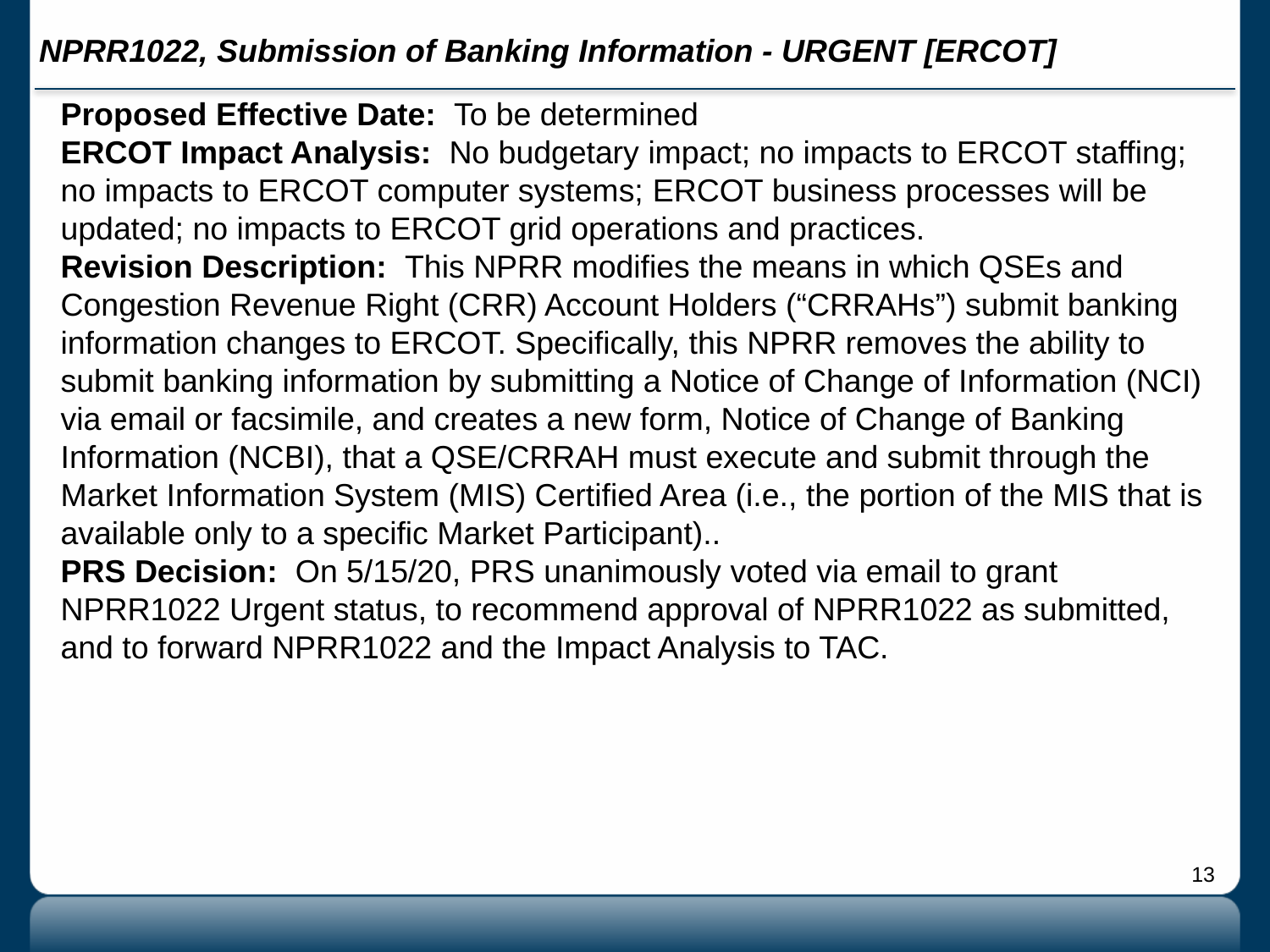

# NPRR1022, Submission of Banking Information - URGENT [ERCOT]
Proposed Effective Date:  To be determined
ERCOT Impact Analysis:  No budgetary impact; no impacts to ERCOT staffing; no impacts to ERCOT computer systems; ERCOT business processes will be updated; no impacts to ERCOT grid operations and practices.
Revision Description:  This NPRR modifies the means in which QSEs and Congestion Revenue Right (CRR) Account Holders (“CRRAHs”) submit banking information changes to ERCOT. Specifically, this NPRR removes the ability to submit banking information by submitting a Notice of Change of Information (NCI) via email or facsimile, and creates a new form, Notice of Change of Banking Information (NCBI), that a QSE/CRRAH must execute and submit through the Market Information System (MIS) Certified Area (i.e., the portion of the MIS that is available only to a specific Market Participant)..
PRS Decision:  On 5/15/20, PRS unanimously voted via email to grant NPRR1022 Urgent status, to recommend approval of NPRR1022 as submitted, and to forward NPRR1022 and the Impact Analysis to TAC.